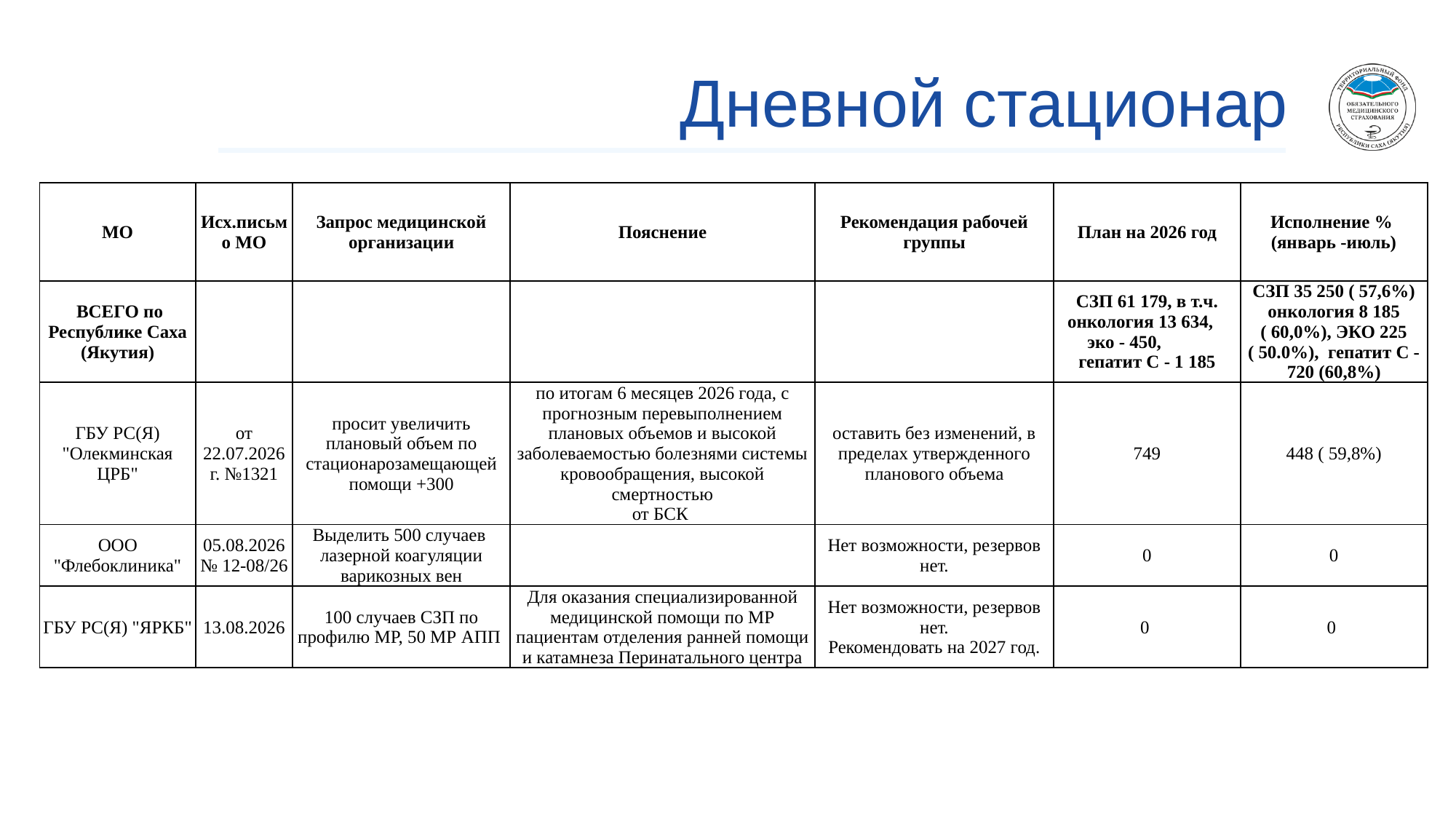

# Дневной стационар
| МО | Исх.письмо МО | Запрос медицинской организации | Пояснение | Рекомендация рабочей группы | План на 2026 год | Исполнение % (январь -июль) |
| --- | --- | --- | --- | --- | --- | --- |
| ВСЕГО по Республике Саха (Якутия) |  |  |  |  | СЗП 61 179, в т.ч. онкология 13 634, эко - 450, гепатит С - 1 185 | СЗП 35 250 ( 57,6%) онкология 8 185 ( 60,0%), ЭКО 225 ( 50.0%), гепатит С - 720 (60,8%) |
| ГБУ РС(Я) "Олекминская ЦРБ" | от 22.07.2026 г. №1321 | просит увеличить плановый объем по стационарозамещающей помощи +300 | по итогам 6 месяцев 2026 года, с прогнозным перевыполнением плановых объемов и высокой заболеваемостью болезнями системы кровообращения, высокой смертностью от БСК | оставить без изменений, в пределах утвержденного планового объема | 749 | 448 ( 59,8%) |
| ООО "Флебоклиника" | 05.08.2026 № 12-08/26 | Выделить 500 случаев лазерной коагуляции варикозных вен |  | Нет возможности, резервов нет. | 0 | 0 |
| ГБУ РС(Я) "ЯРКБ" | 13.08.2026 | 100 случаев СЗП по профилю МР, 50 МР АПП | Для оказания специализированной медицинской помощи по МР пациентам отделения ранней помощи и катамнеза Перинатального центра | Нет возможности, резервов нет. Рекомендовать на 2027 год. | 0 | 0 |